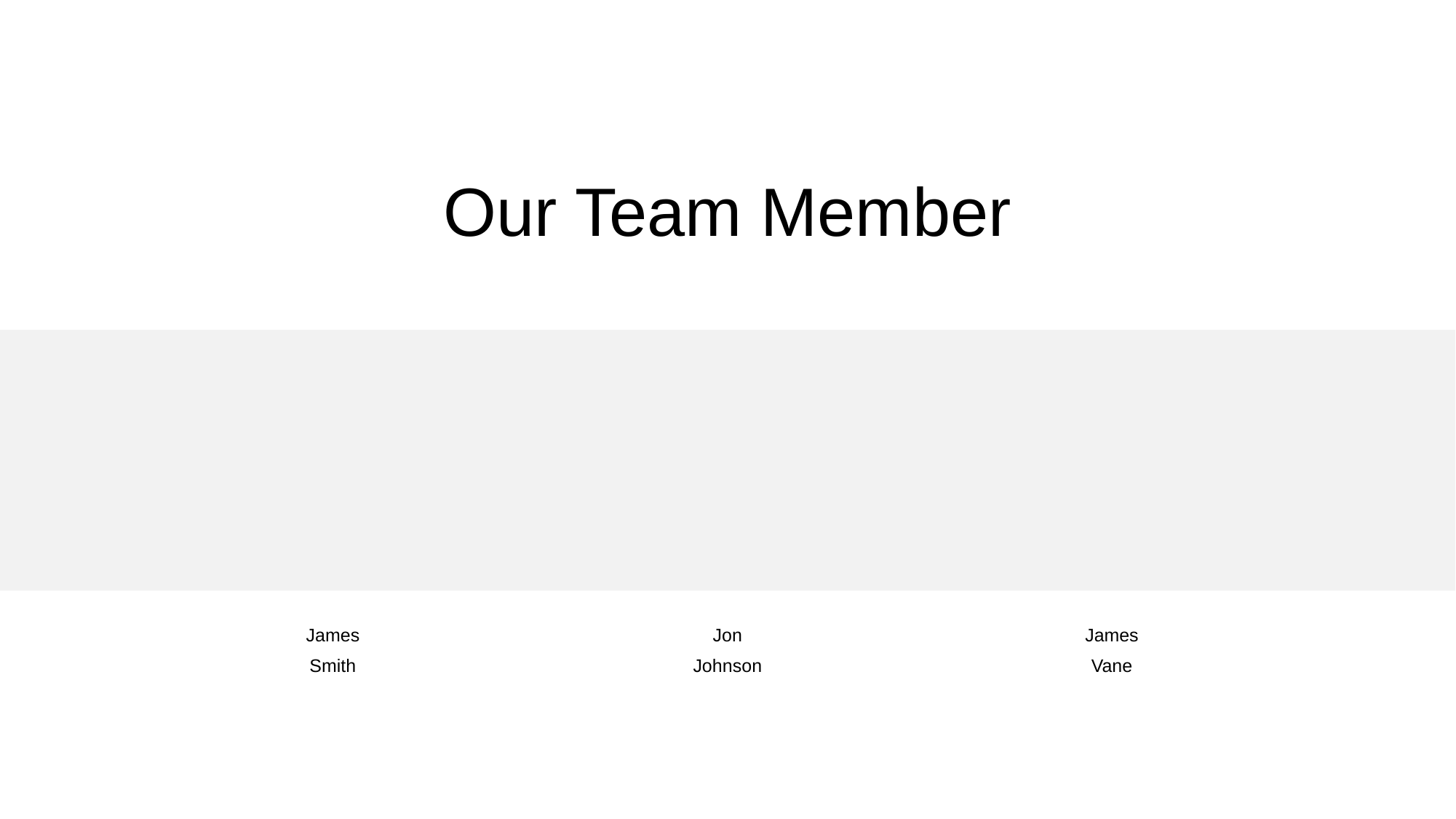

Our Team Member

James Smith
Jon Johnson
James Vane